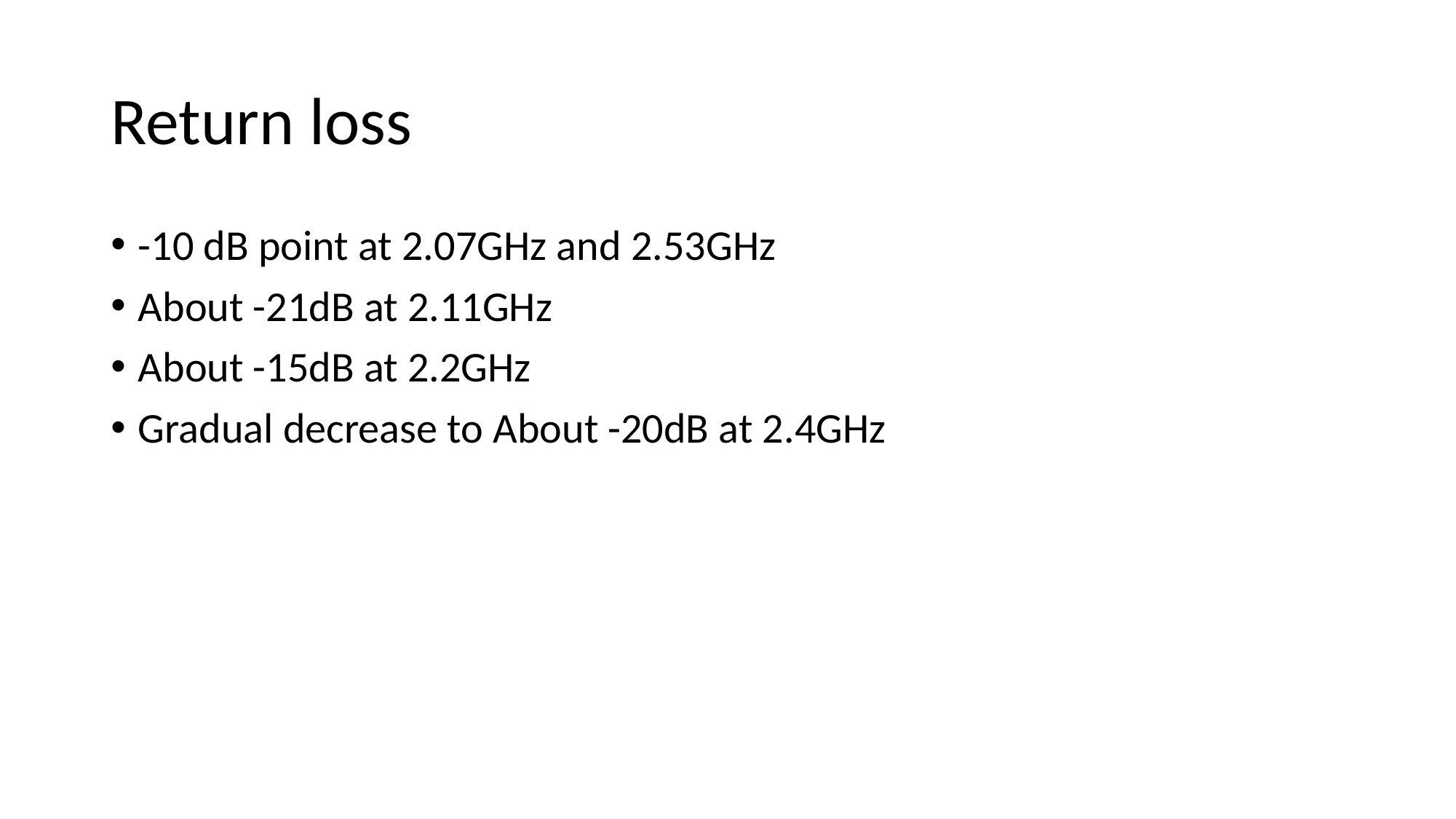

# Return loss
-10 dB point at 2.07GHz and 2.53GHz
About -21dB at 2.11GHz
About -15dB at 2.2GHz
Gradual decrease to About -20dB at 2.4GHz